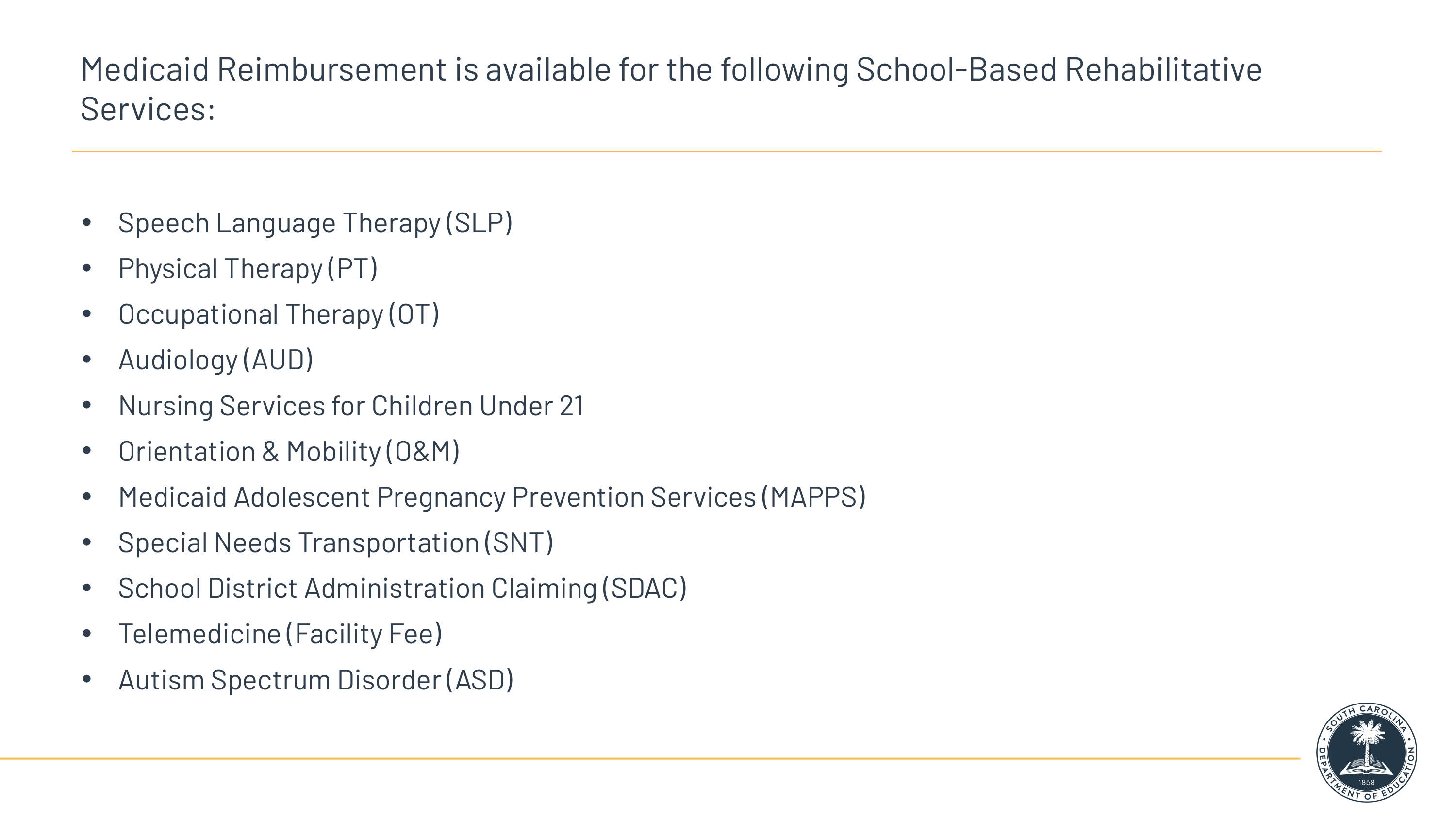

# Medicaid Reimbursement is available for the following School-Based Rehabilitative Services:
Speech Language Therapy (SLP)
Physical Therapy (PT)
Occupational Therapy (OT)
Audiology (AUD)
Nursing Services for Children Under 21
Orientation & Mobility (O&M)
Medicaid Adolescent Pregnancy Prevention Services (MAPPS)
Special Needs Transportation (SNT)
School District Administration Claiming (SDAC)
Telemedicine (Facility Fee)
Autism Spectrum Disorder (ASD)